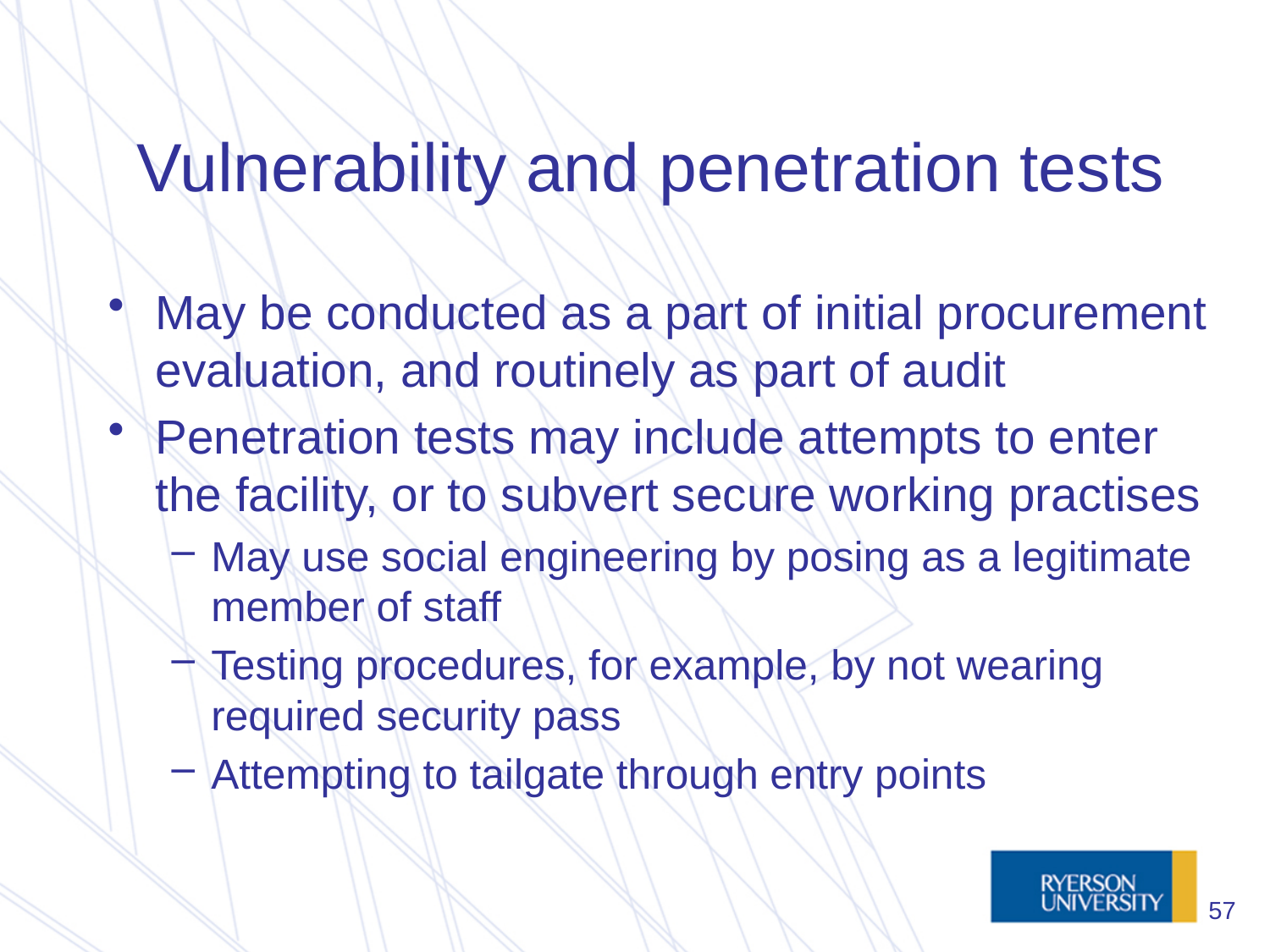

# Vulnerability and penetration tests
May be conducted as a part of initial procurement evaluation, and routinely as part of audit
Penetration tests may include attempts to enter the facility, or to subvert secure working practises
May use social engineering by posing as a legitimate member of staff
Testing procedures, for example, by not wearing required security pass
Attempting to tailgate through entry points

57